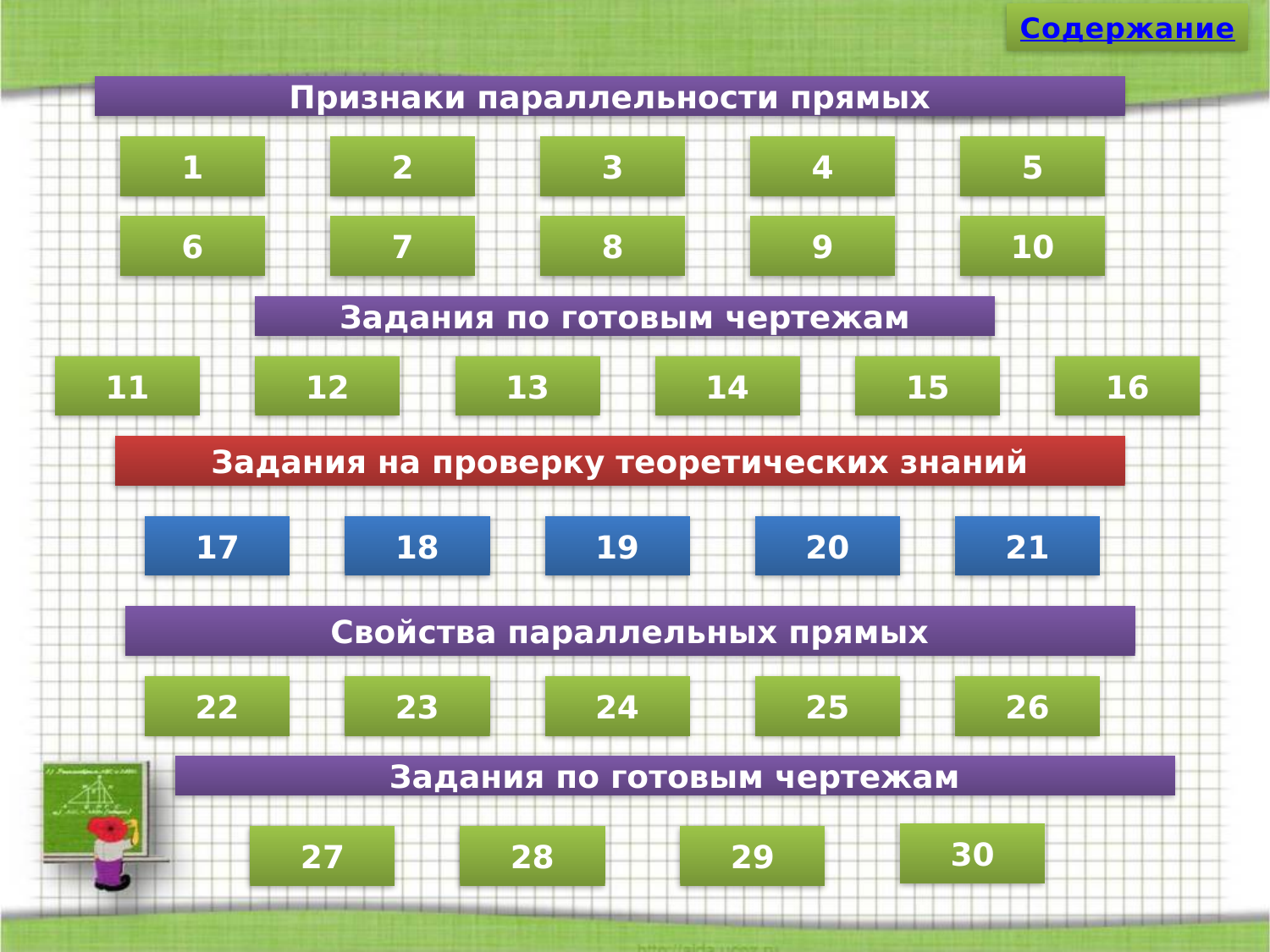

Содержание
Признаки параллельности прямых
1
2
3
4
5
6
7
8
9
10

Задания по готовым чертежам
11
12
13
14
15
16
Задания на проверку теоретических знаний
17
18
19
20
21
Cвойства параллельных прямых
22
23
24
25
26

Задания по готовым чертежам
30
27
28
29